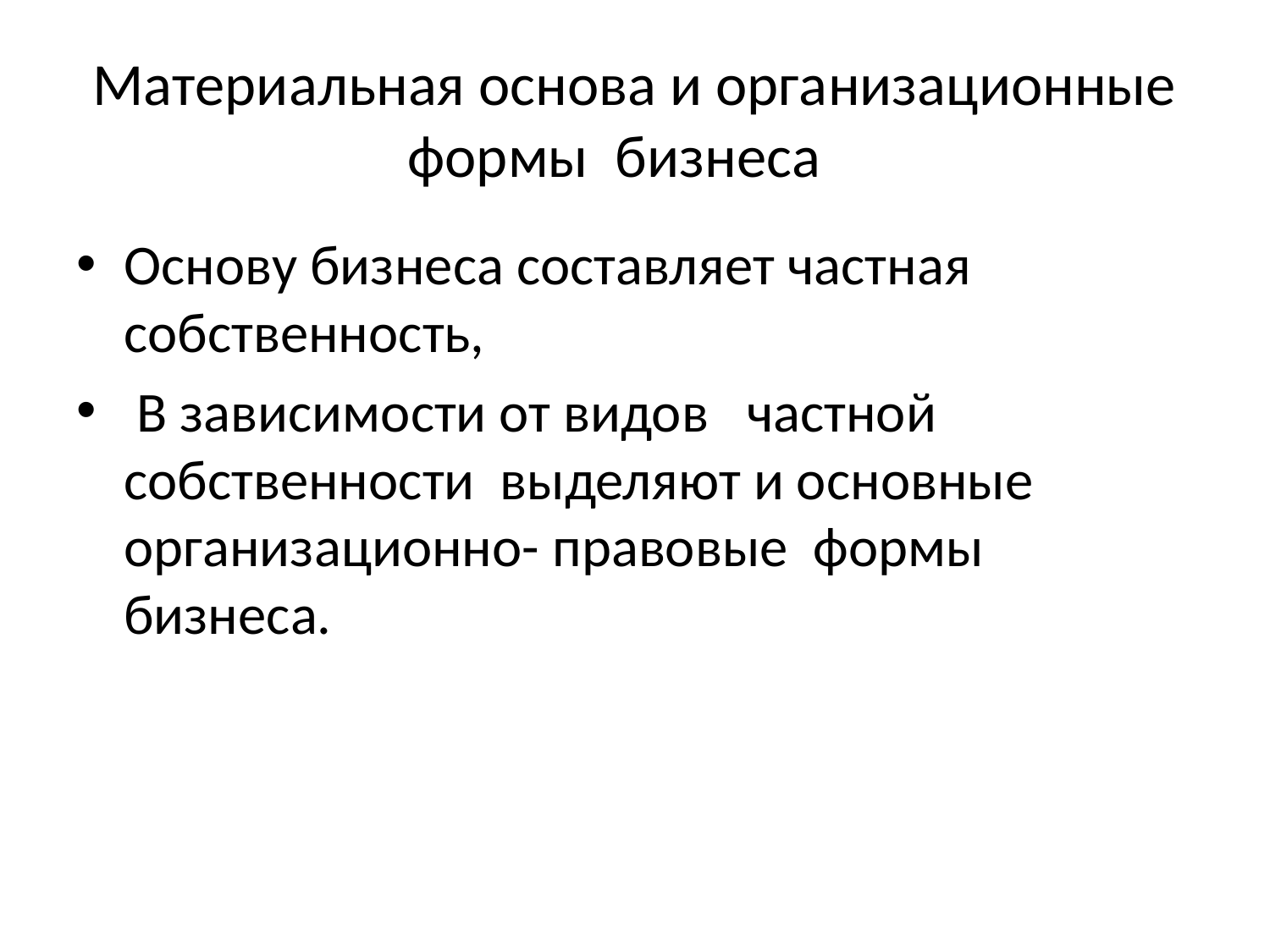

# Материальная основа и организационные  формы  бизнеса
Основу бизнеса составляет частная собственность,
 В зависимости от видов   частной собственности  выделяют и основные организационно- правовые  формы бизнеса.